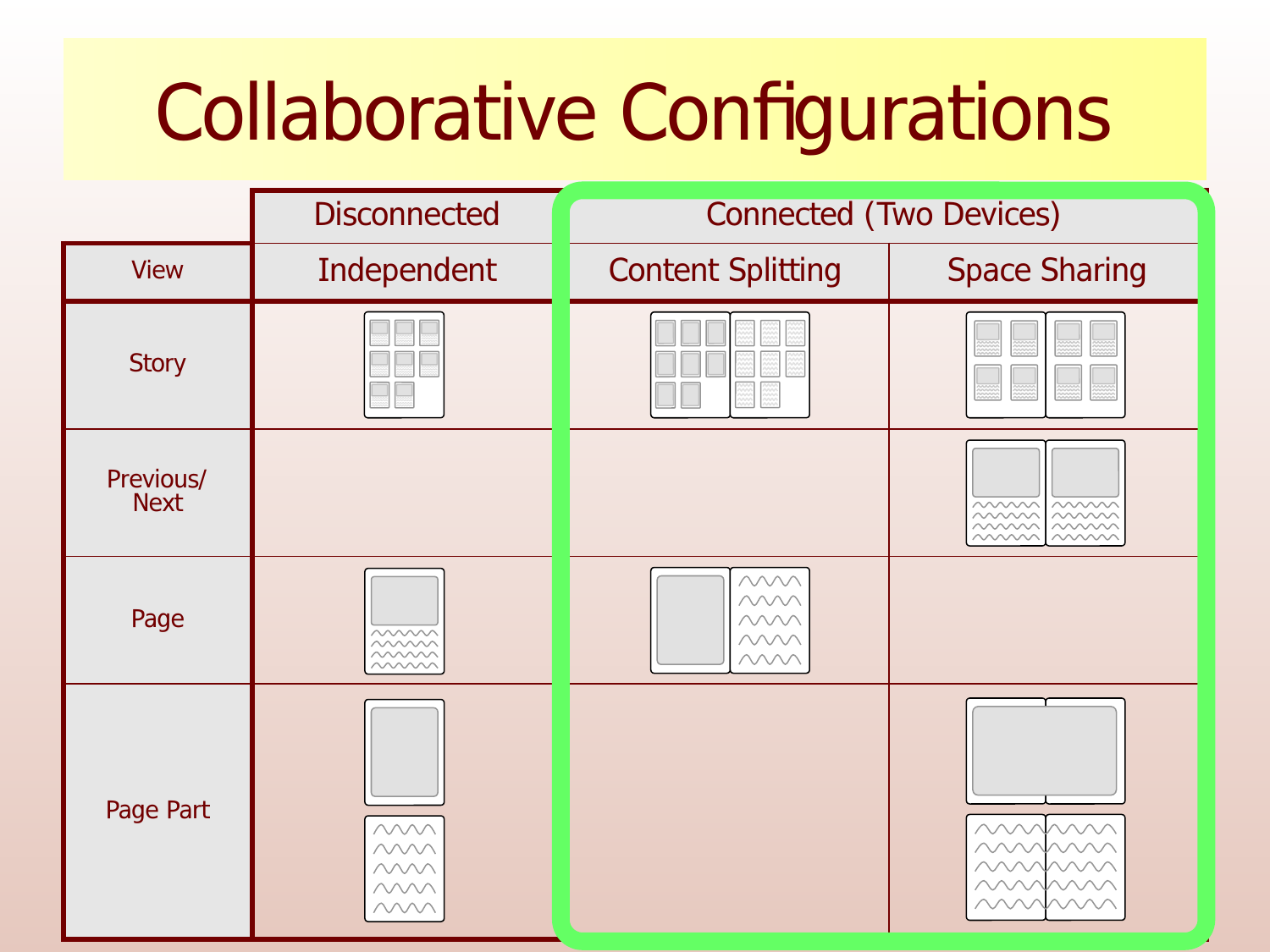

# Collaborative Configurations
|  | Disconnected | Connected (Two Devices) |  |
| --- | --- | --- | --- |
| View | Independent | Content Splitting | Space Sharing |
| Story |  |  |  |
| Previous/ Next |  |  |  |
| Page |  |  |  |
| Page Part |  |  |  |
|  |  |  |  |